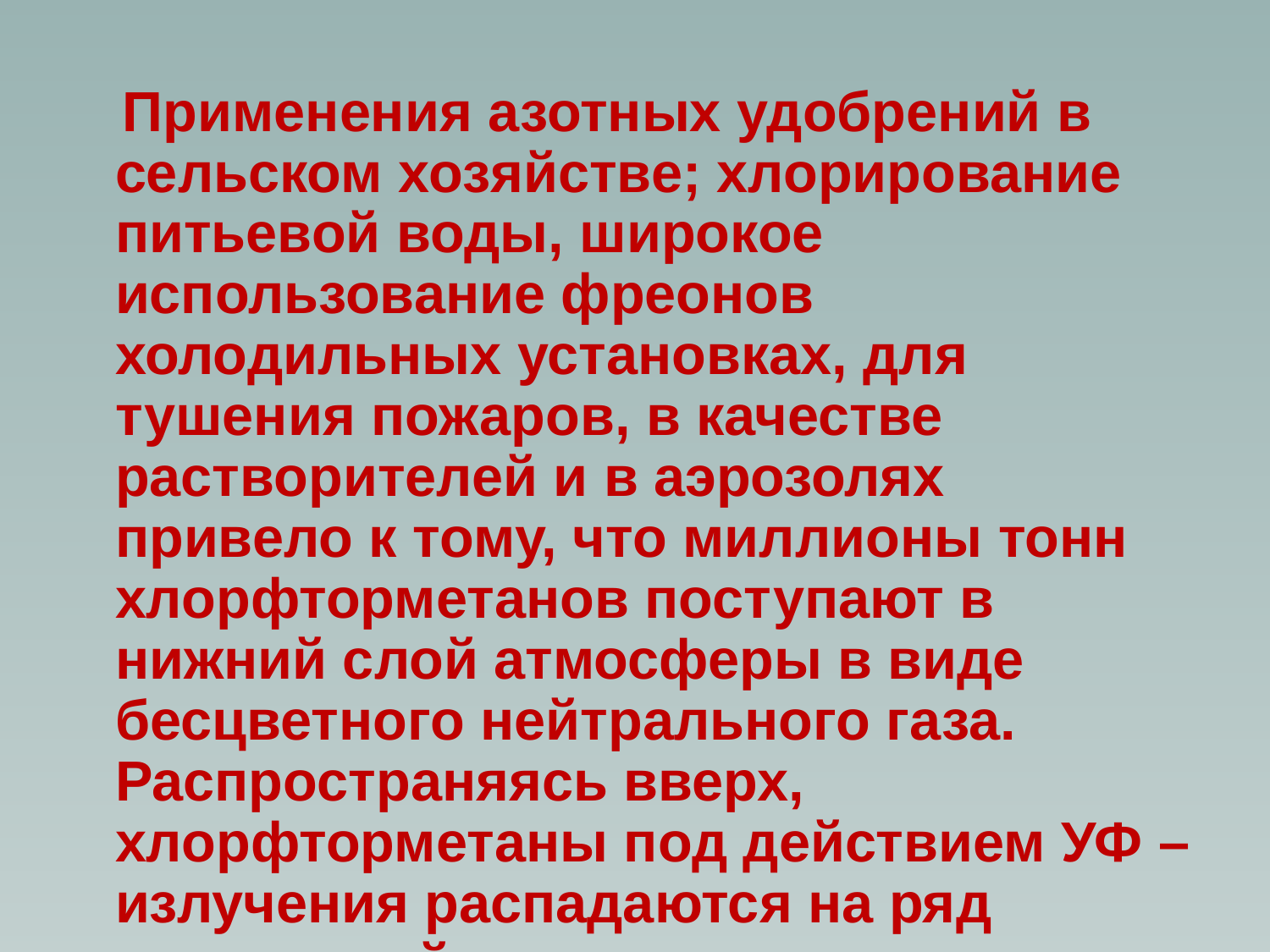

Применения азотных удобрений в сельском хозяйстве; хлорирование питьевой воды, широкое использование фреонов холодильных установках, для тушения пожаров, в качестве растворителей и в аэрозолях привело к тому, что миллионы тонн хлорфторметанов поступают в нижний слой атмосферы в виде бесцветного нейтрального газа. Распространяясь вверх, хлорфторметаны под действием УФ – излучения распадаются на ряд соединений, из которых окись хлора наиболее интенсивно разрушает озон.